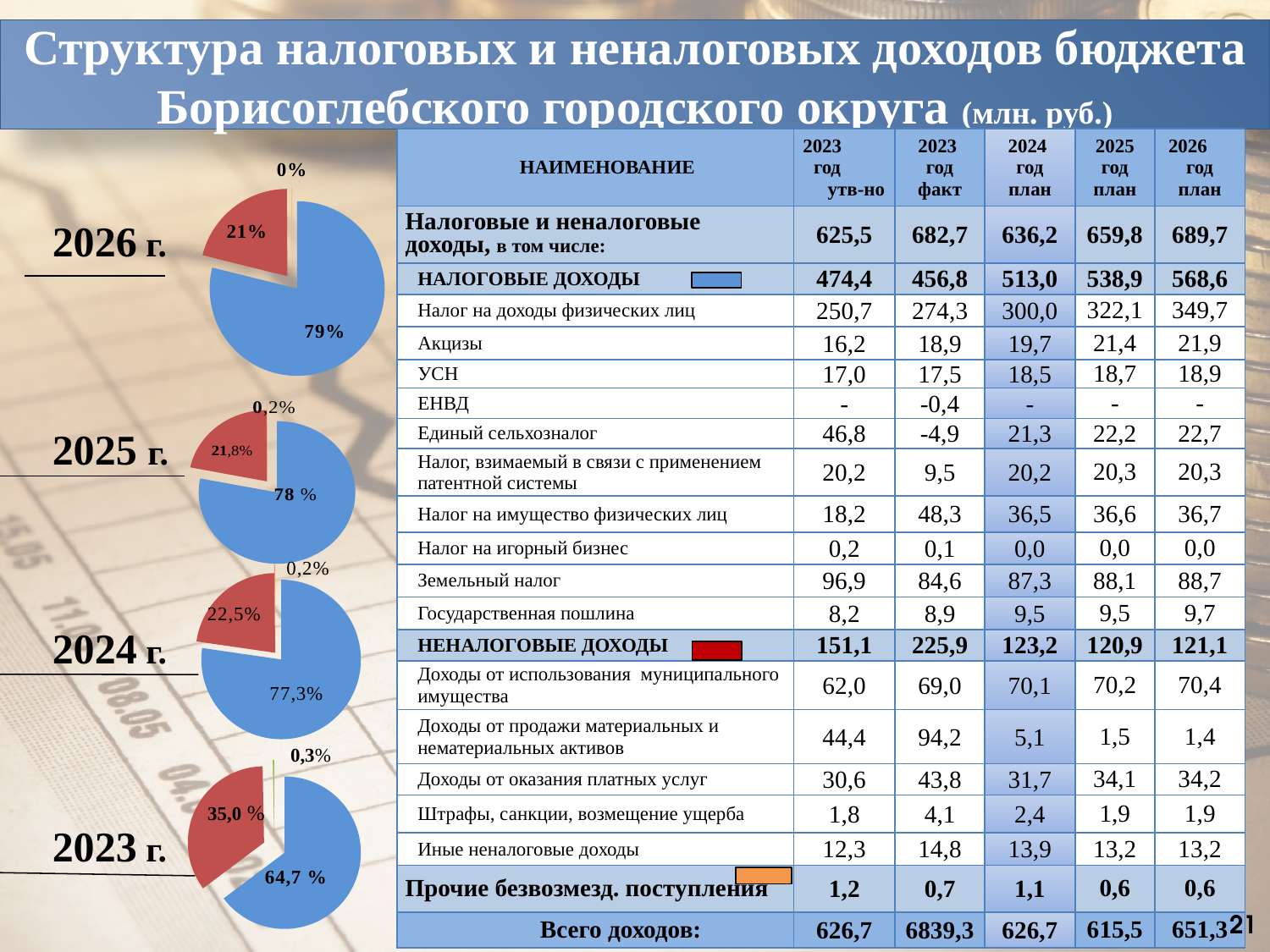

Структура налоговых и неналоговых доходов бюджета Борисоглебского городского округа (млн. руб.)
614
| НАИМЕНОВАНИЕ | 2023 год утв-но | 2023 год факт | 2024 год план | 2025 год план | 2026 год план |
| --- | --- | --- | --- | --- | --- |
| Налоговые и неналоговые доходы, в том числе: | 625,5 | 682,7 | 636,2 | 659,8 | 689,7 |
| НАЛОГОВЫЕ ДОХОДЫ | 474,4 | 456,8 | 513,0 | 538,9 | 568,6 |
| Налог на доходы физических лиц | 250,7 | 274,3 | 300,0 | 322,1 | 349,7 |
| Акцизы | 16,2 | 18,9 | 19,7 | 21,4 | 21,9 |
| УСН | 17,0 | 17,5 | 18,5 | 18,7 | 18,9 |
| ЕНВД | - | -0,4 | - | - | - |
| Единый сельхозналог | 46,8 | -4,9 | 21,3 | 22,2 | 22,7 |
| Налог, взимаемый в связи с применением патентной системы | 20,2 | 9,5 | 20,2 | 20,3 | 20,3 |
| Налог на имущество физических лиц | 18,2 | 48,3 | 36,5 | 36,6 | 36,7 |
| Налог на игорный бизнес | 0,2 | 0,1 | 0,0 | 0,0 | 0,0 |
| Земельный налог | 96,9 | 84,6 | 87,3 | 88,1 | 88,7 |
| Государственная пошлина | 8,2 | 8,9 | 9,5 | 9,5 | 9,7 |
| НЕНАЛОГОВЫЕ ДОХОДЫ | 151,1 | 225,9 | 123,2 | 120,9 | 121,1 |
| Доходы от использования муниципального имущества | 62,0 | 69,0 | 70,1 | 70,2 | 70,4 |
| Доходы от продажи материальных и нематериальных активов | 44,4 | 94,2 | 5,1 | 1,5 | 1,4 |
| Доходы от оказания платных услуг | 30,6 | 43,8 | 31,7 | 34,1 | 34,2 |
| Штрафы, санкции, возмещение ущерба | 1,8 | 4,1 | 2,4 | 1,9 | 1,9 |
| Иные неналоговые доходы | 12,3 | 14,8 | 13,9 | 13,2 | 13,2 |
| Прочие безвозмезд. поступления | 1,2 | 0,7 | 1,1 | 0,6 | 0,6 |
| Всего доходов: | 626,7 | 6839,3 | 626,7 | 615,5 | 651,3 |

### Chart

| Category | Продажи |
|---|---|
| Налоговые доходы | 473.3 |
| Неналоговые доходы | 126.2 |
| Безвозмездные поступления | 0.6000000000000006 |
2026 г.

### Chart

| Category | Продажи |
|---|---|
| Налоговые доходы | 450.9 |
| Неналоговые доходы | 125.5 |
| Безвозмездные поступления | 0.6000000000000006 |
2025 г.

### Chart

| Category | Продажи |
|---|---|
| Налоговые доходы | 430.8 |
| Неналоговые доходы | 125.3 |
| Безвозмездные поступления | 1.3 |
2024 г.

### Chart

| Category | Продажи |
|---|---|
| Налоговые доходы | 418.4 |
| Неналоговые доходы | 225.8 |
| Безвозмездные поступления | 2.0 |
0,3%
35,0 %
2023 г.

21